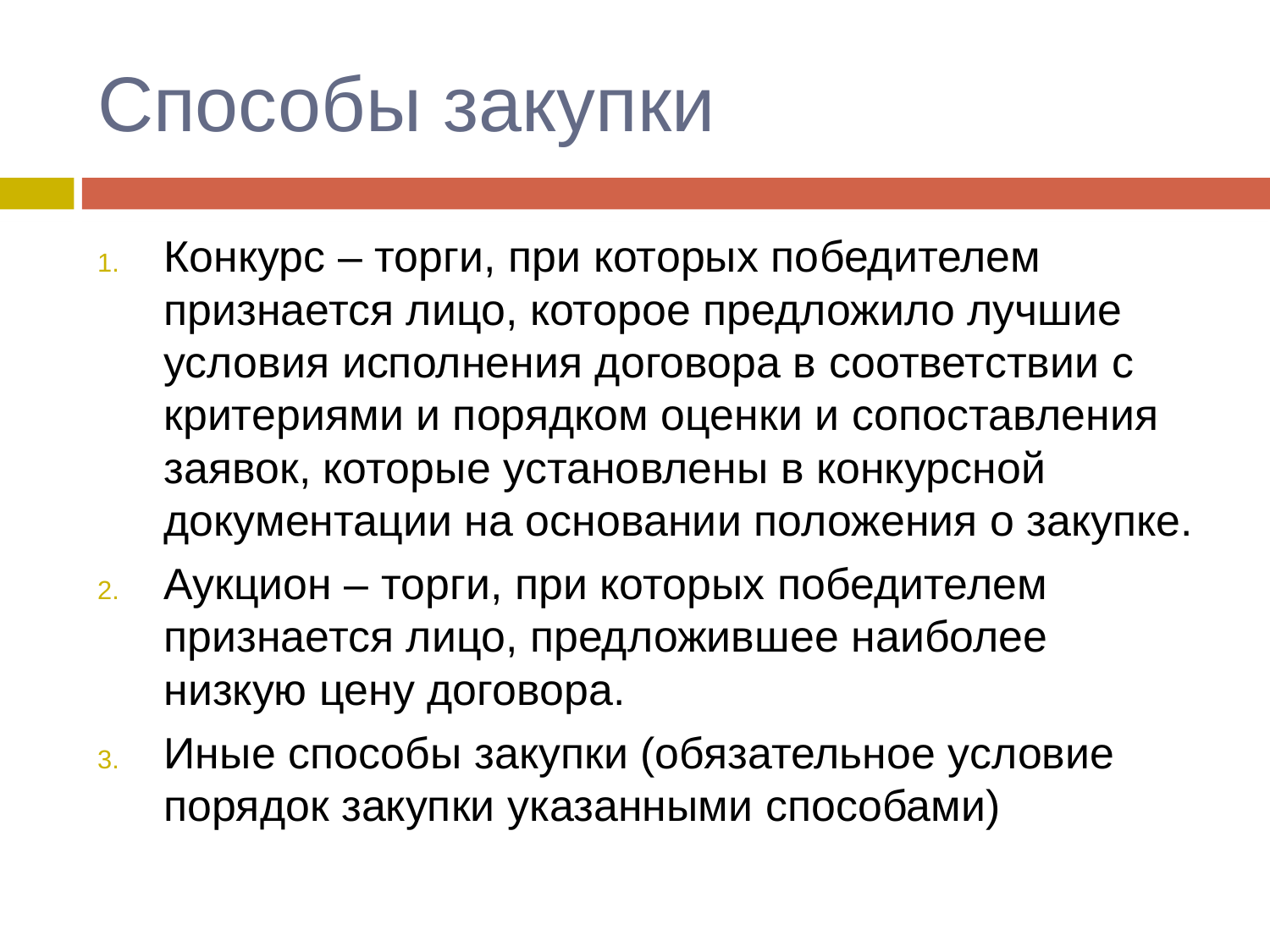

# Способы закупки
Конкурс – торги, при которых победителем признается лицо, которое предложило лучшие условия исполнения договора в соответствии с критериями и порядком оценки и сопоставления заявок, которые установлены в конкурсной документации на основании положения о закупке.
Аукцион – торги, при которых победителем признается лицо, предложившее наиболее низкую цену договора.
Иные способы закупки (обязательное условие порядок закупки указанными способами)